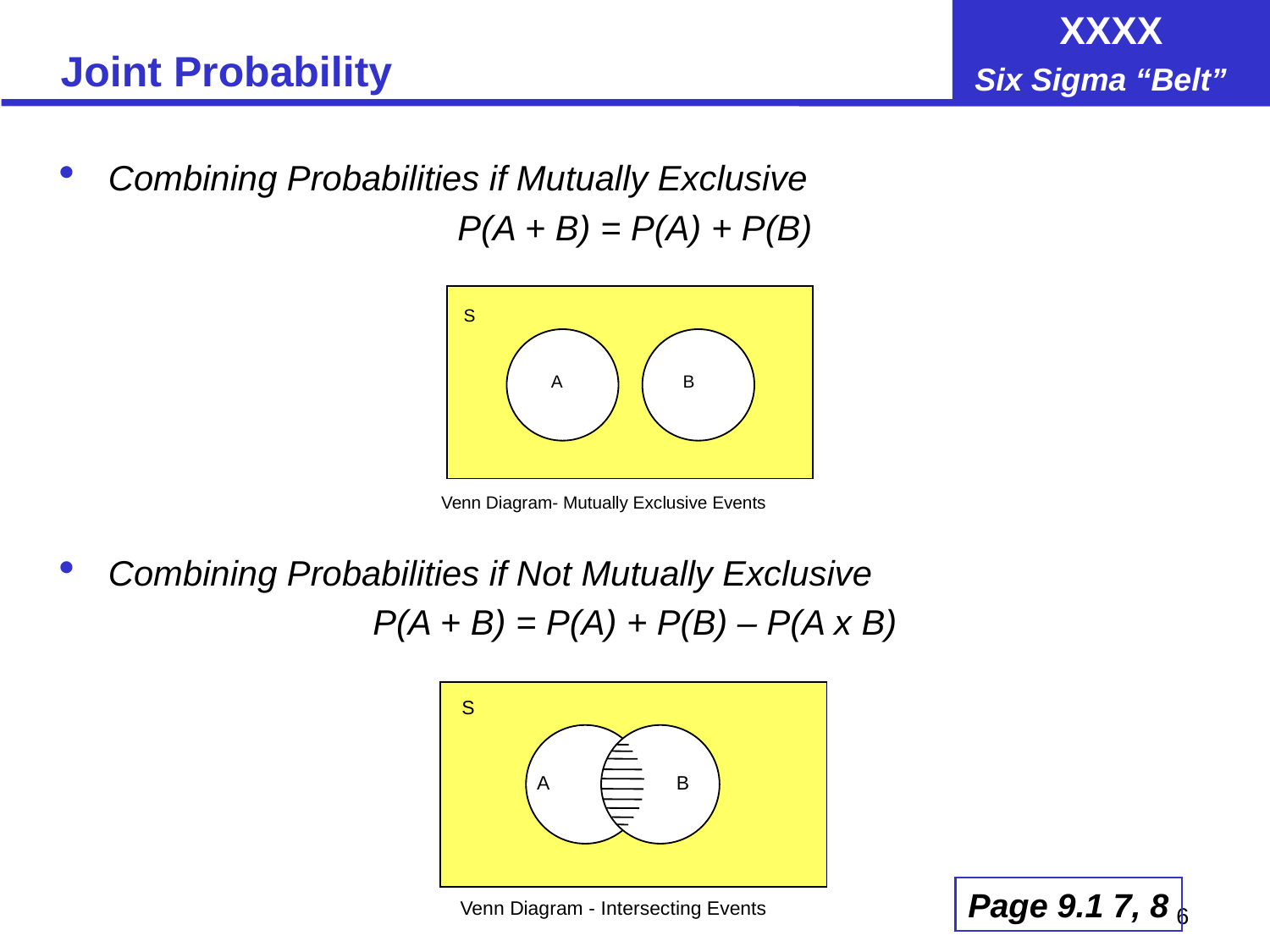

# Joint Probability
Combining Probabilities if Mutually Exclusive
P(A + B) = P(A) + P(B)

Combining Probabilities if Not Mutually Exclusive
P(A + B) = P(A) + P(B) – P(A x B)

S

A
B
Venn Diagram- Mutually Exclusive Events

S

A
B

Venn Diagram - Intersecting Events
Page 9.1 7, 8